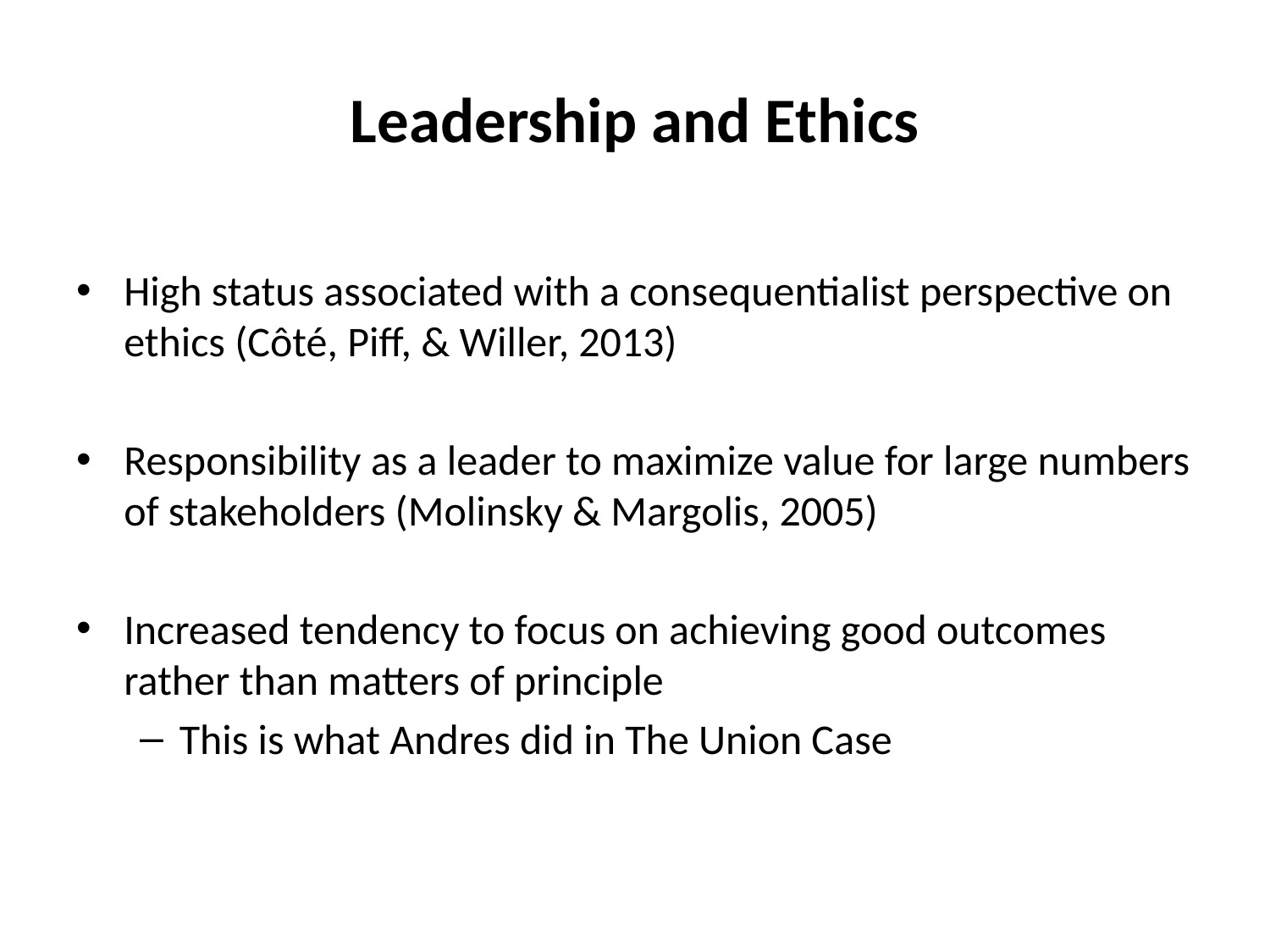

# Leadership and Ethics
High status associated with a consequentialist perspective on ethics (Côté, Piff, & Willer, 2013)

Responsibility as a leader to maximize value for large numbers of stakeholders (Molinsky & Margolis, 2005)

Increased tendency to focus on achieving good outcomes rather than matters of principle
This is what Andres did in The Union Case